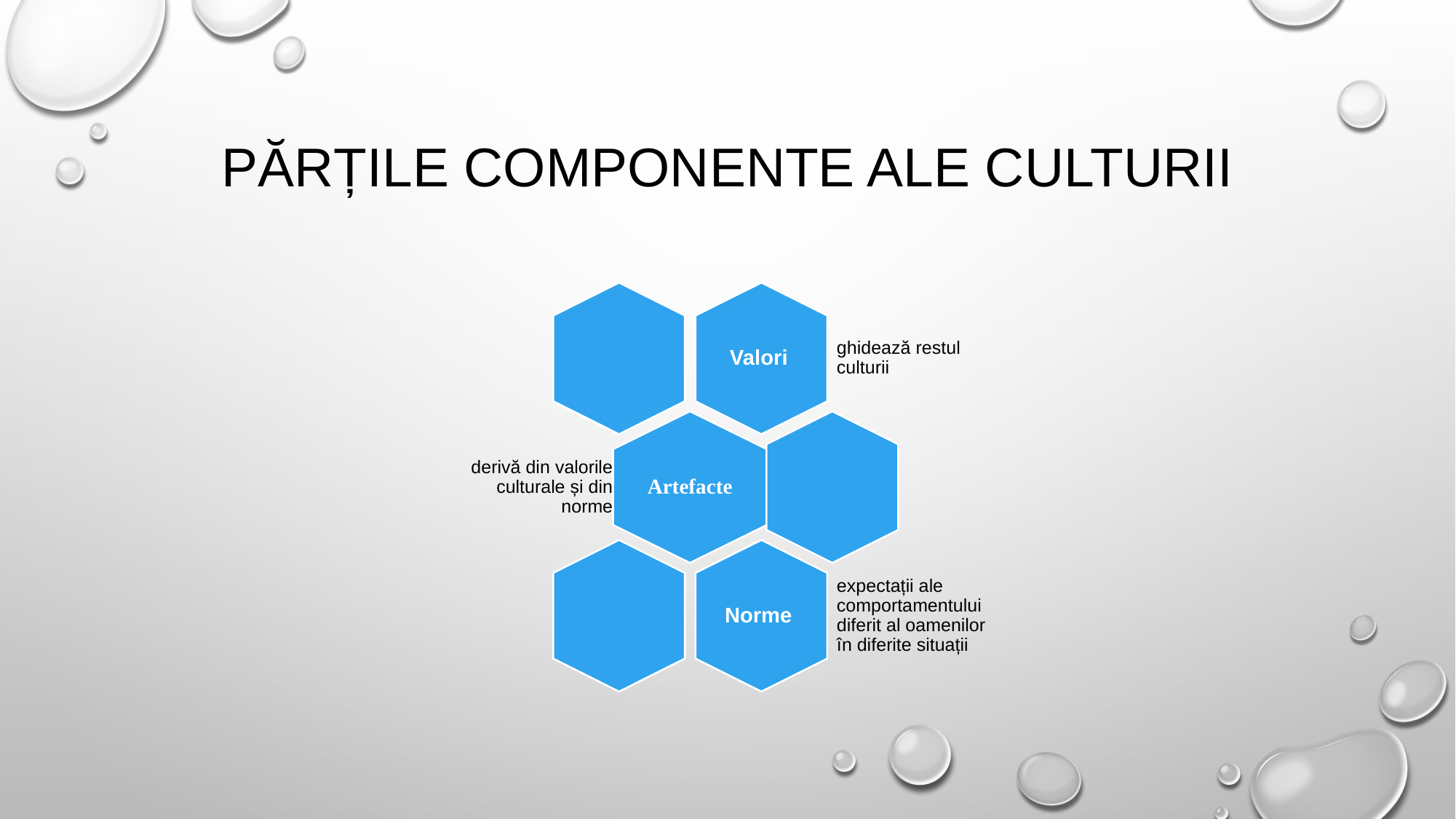

# PĂRȚILE COMPONENTE ALE CULTURII
Valori
ghidează restul culturii

Artefacte
derivă din valorile culturale și din norme

Norme
expectații ale comportamentului diferit al oamenilor în diferite situații